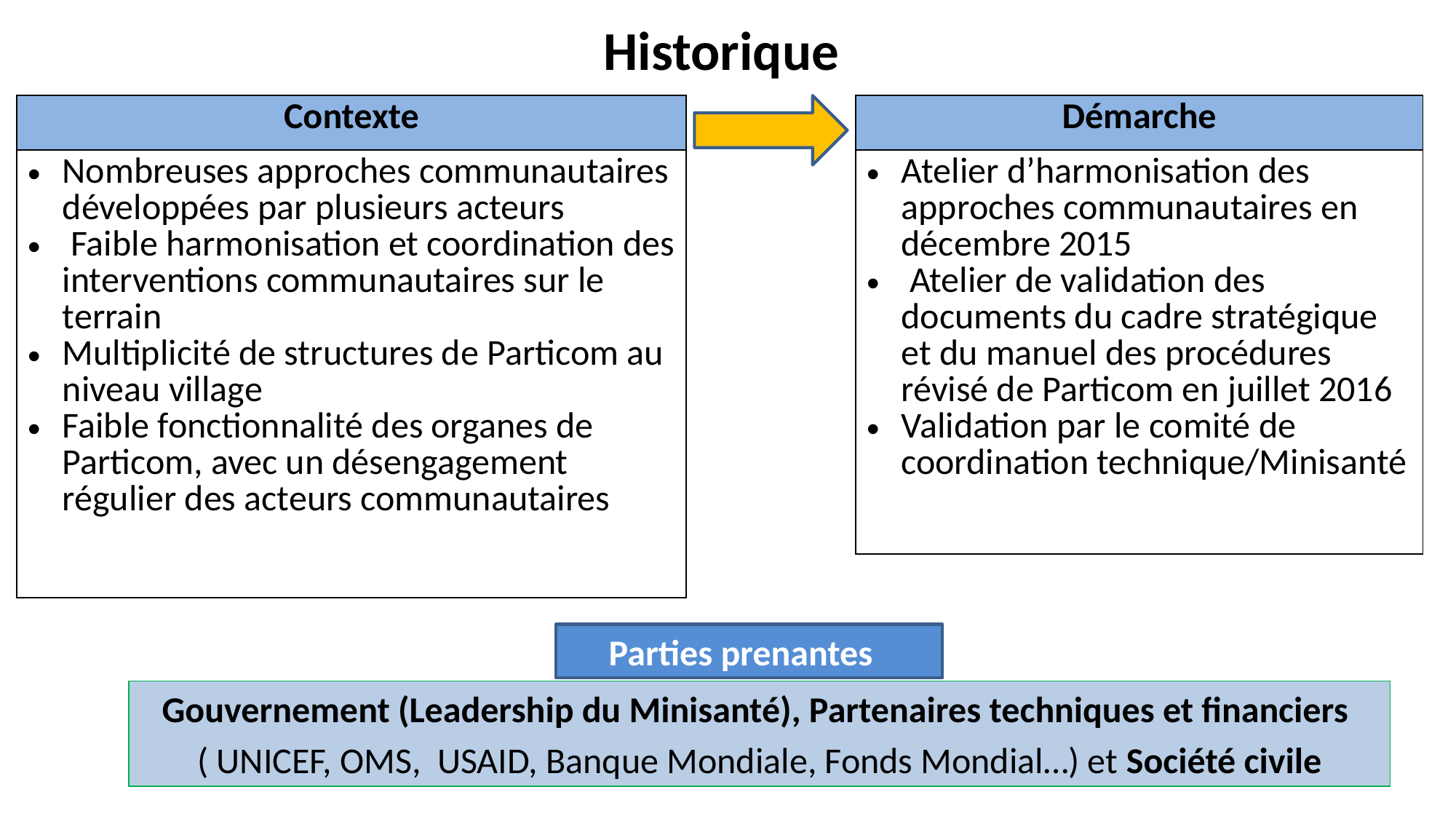

# Historique
| Contexte |
| --- |
| Nombreuses approches communautaires développées par plusieurs acteurs Faible harmonisation et coordination des interventions communautaires sur le terrain Multiplicité de structures de Particom au niveau village Faible fonctionnalité des organes de Particom, avec un désengagement régulier des acteurs communautaires |

| Démarche |
| --- |
| Atelier d’harmonisation des approches communautaires en décembre 2015 Atelier de validation des documents du cadre stratégique et du manuel des procédures révisé de Particom en juillet 2016 Validation par le comité de coordination technique/Minisanté |
Parties prenantes
Gouvernement (Leadership du Minisanté), Partenaires techniques et financiers
( UNICEF, OMS,  USAID, Banque Mondiale, Fonds Mondial…) et Société civile